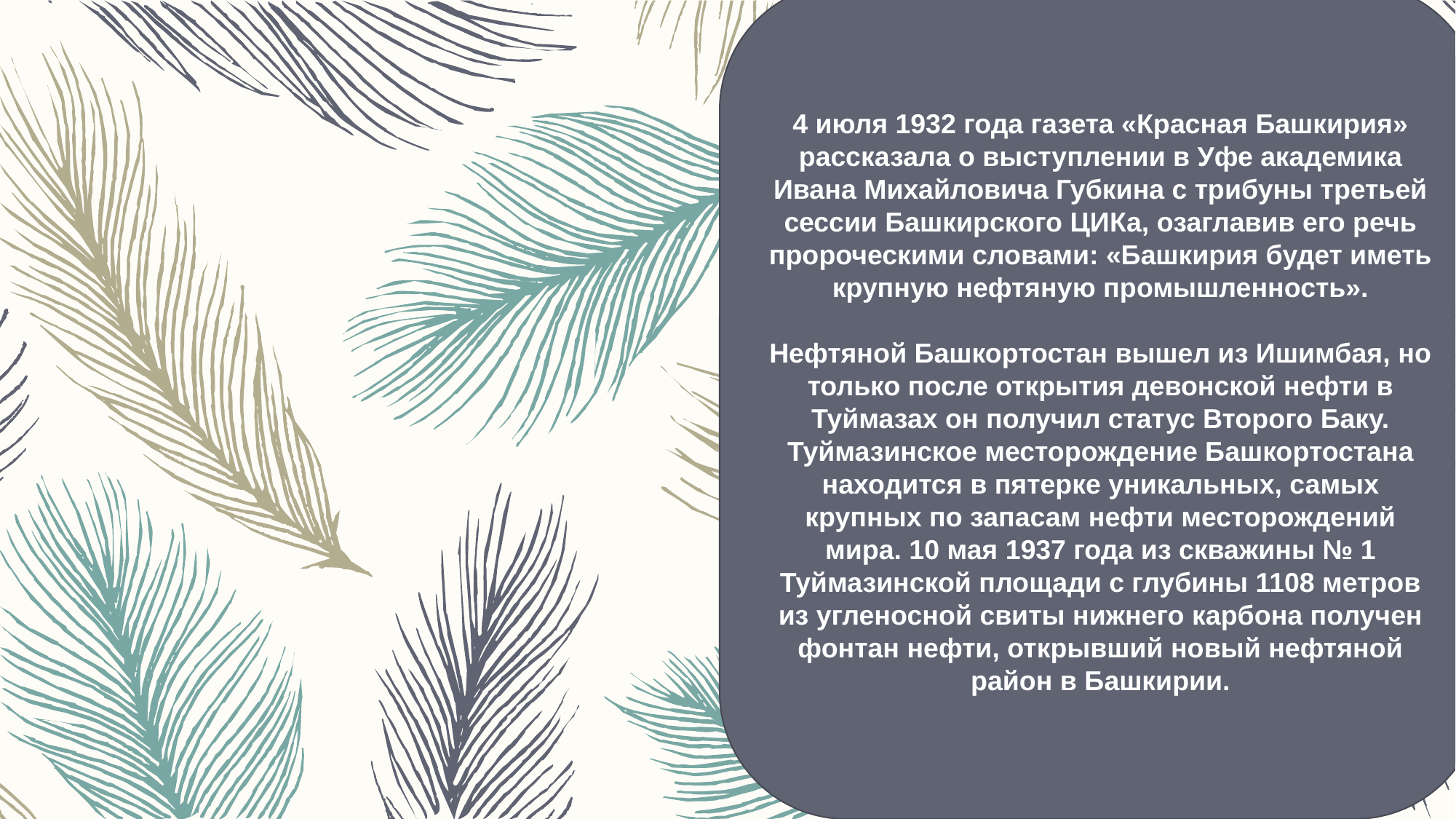

4 июля 1932 года газета «Красная Башкирия» рассказала о выступлении в Уфе академика Ивана Михайловича Губкина с трибуны третьей сессии Башкирского ЦИКа, озаглавив его речь пророческими словами: «Башкирия будет иметь крупную нефтяную промышленность».
Нефтяной Башкортостан вышел из Ишимбая, но только после открытия девонской нефти в Туймазах он получил статус Второго Баку. Туймазинское месторождение Башкортостана находится в пятерке уникальных, самых крупных по запасам нефти месторождений мира. 10 мая 1937 года из скважины № 1 Туймазинской площади с глубины 1108 метров из угленосной свиты нижнего карбона получен фонтан нефти, открывший новый нефтяной район в Башкирии.